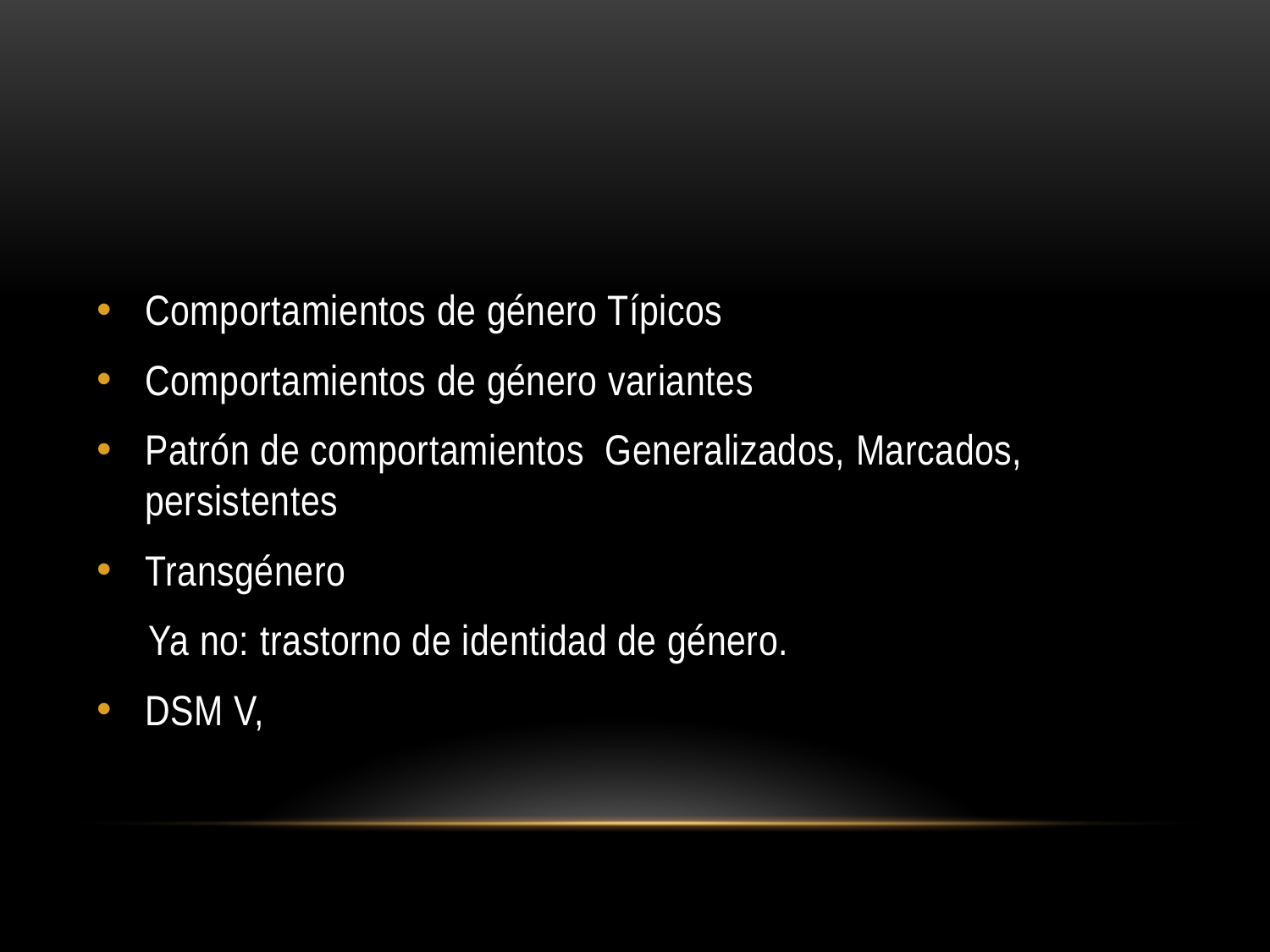

#

Comportamientos de género Típicos
Comportamientos de género variantes
Patrón de comportamientos  Generalizados, Marcados,  persistentes
Transgénero
     Ya no: trastorno de identidad de género.
DSM V,